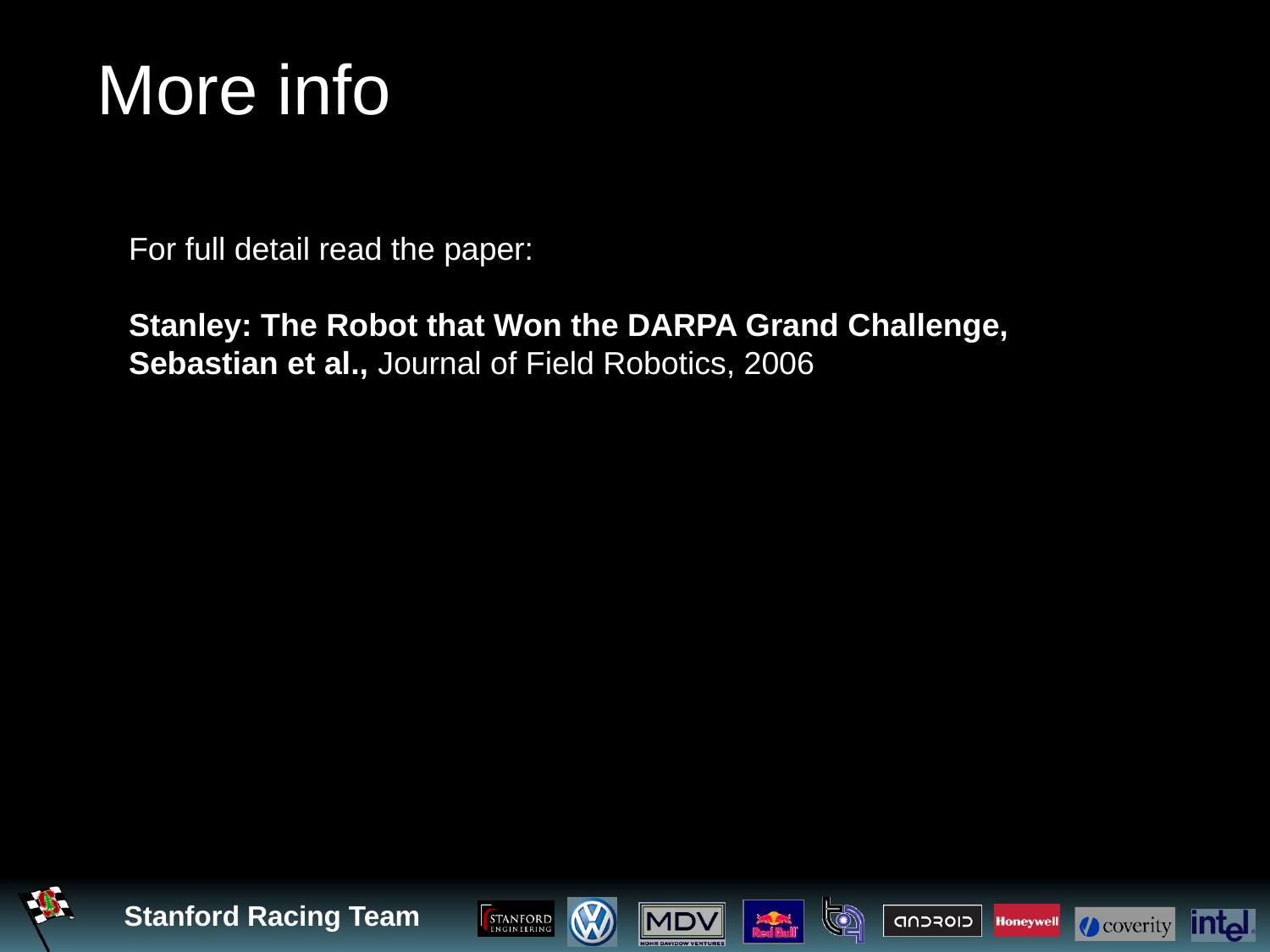

# More info
For full detail read the paper:

Stanley: The Robot that Won the DARPA Grand Challenge, Sebastian et al., Journal of Field Robotics, 2006